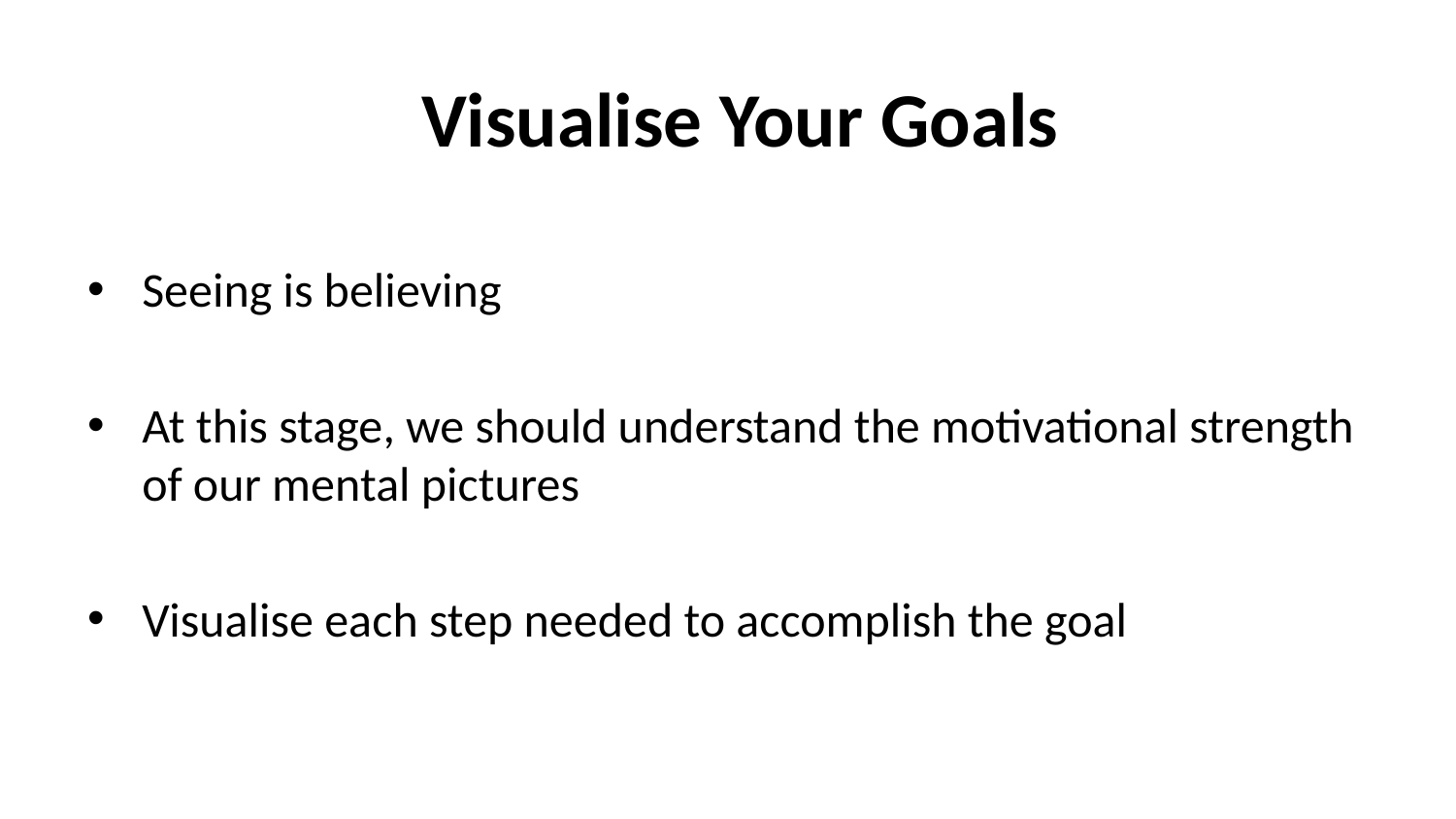

# Visualise Your Goals
Seeing is believing

At this stage, we should understand the motivational strength of our mental pictures

Visualise each step needed to accomplish the goal